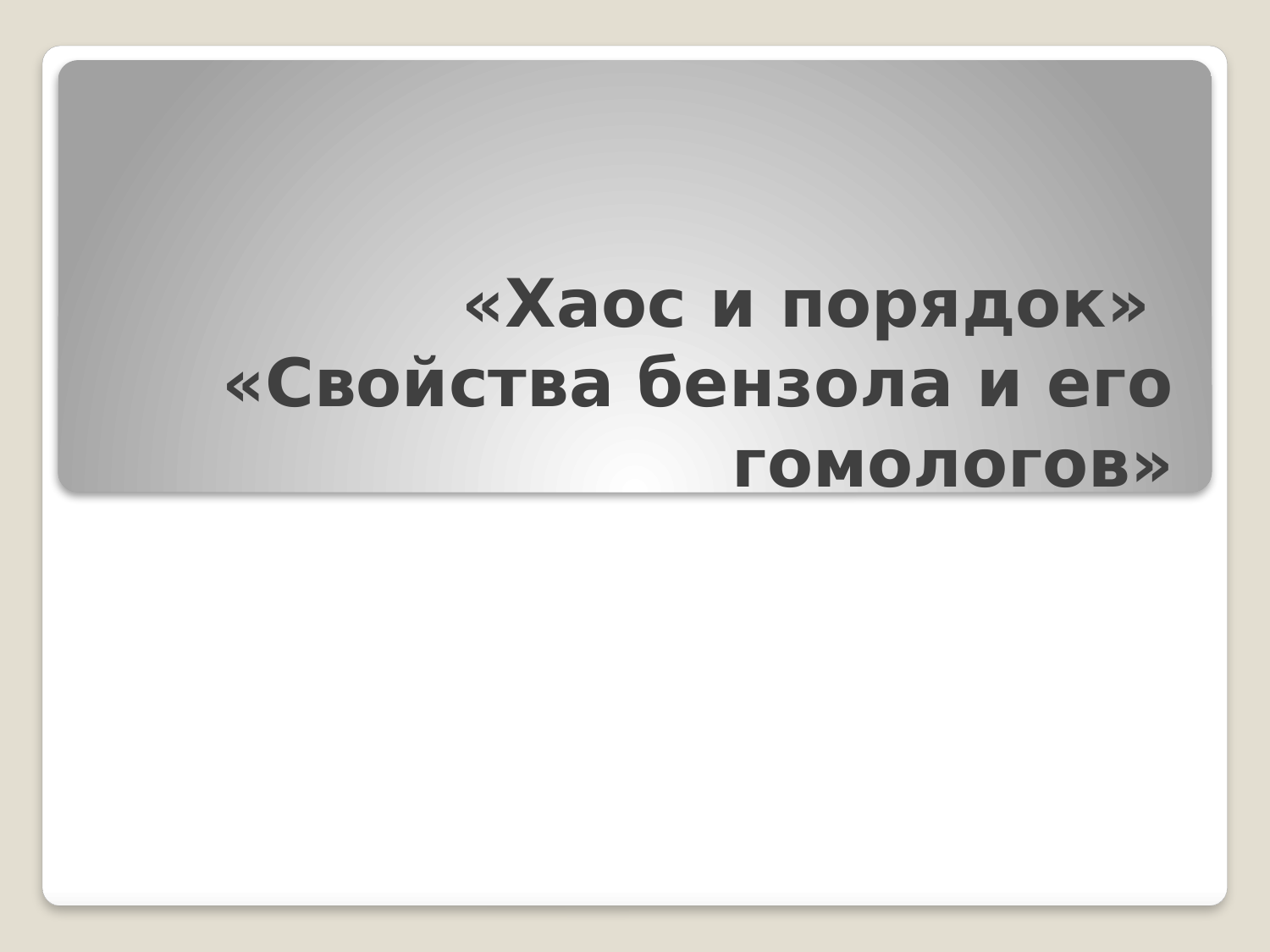

# «Хаос и порядок»  «Свойства бензола и его гомологов»